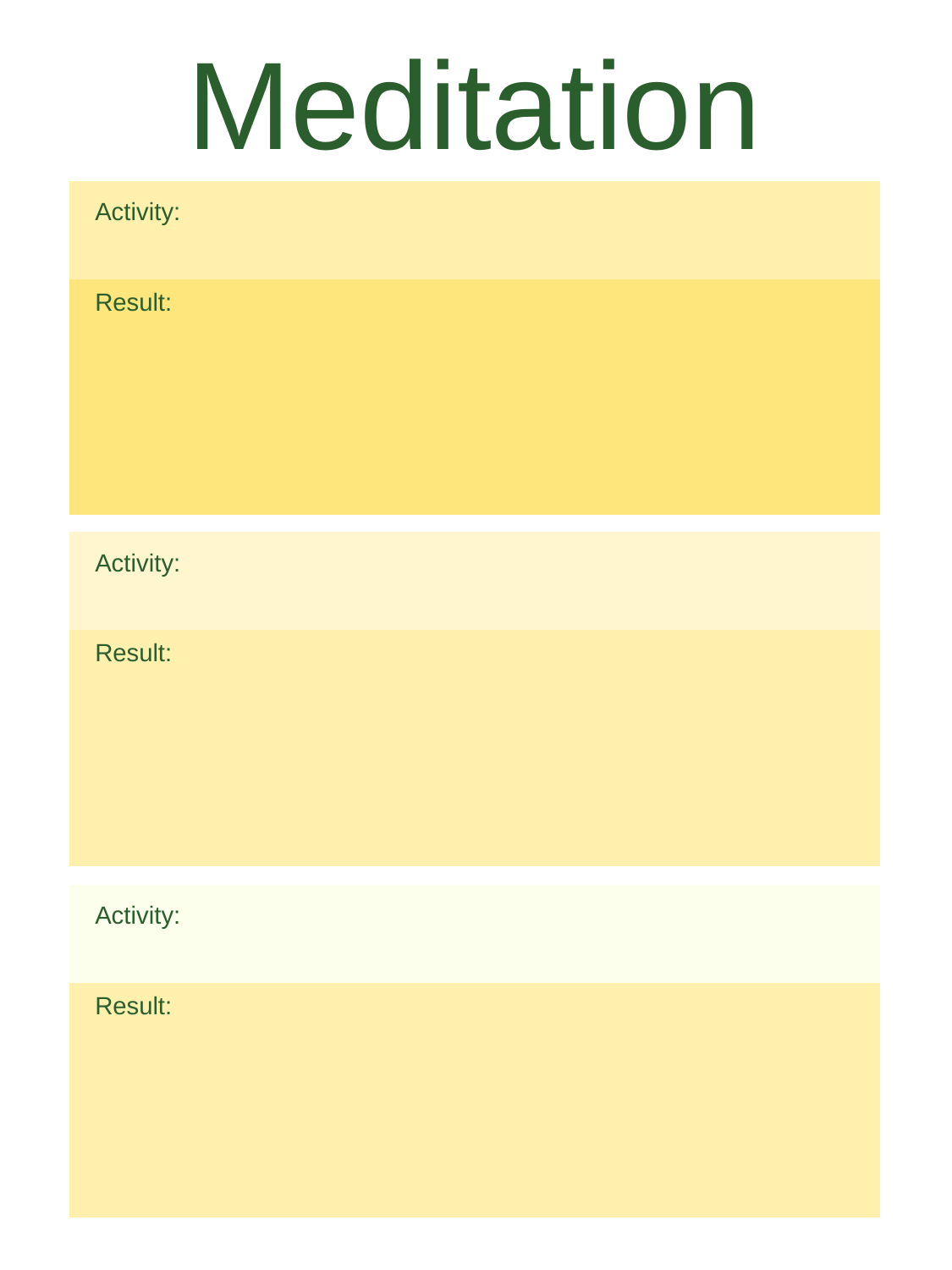

Meditation Journal

Activity:
Result:

Activity:
Result:

Activity:
Result: